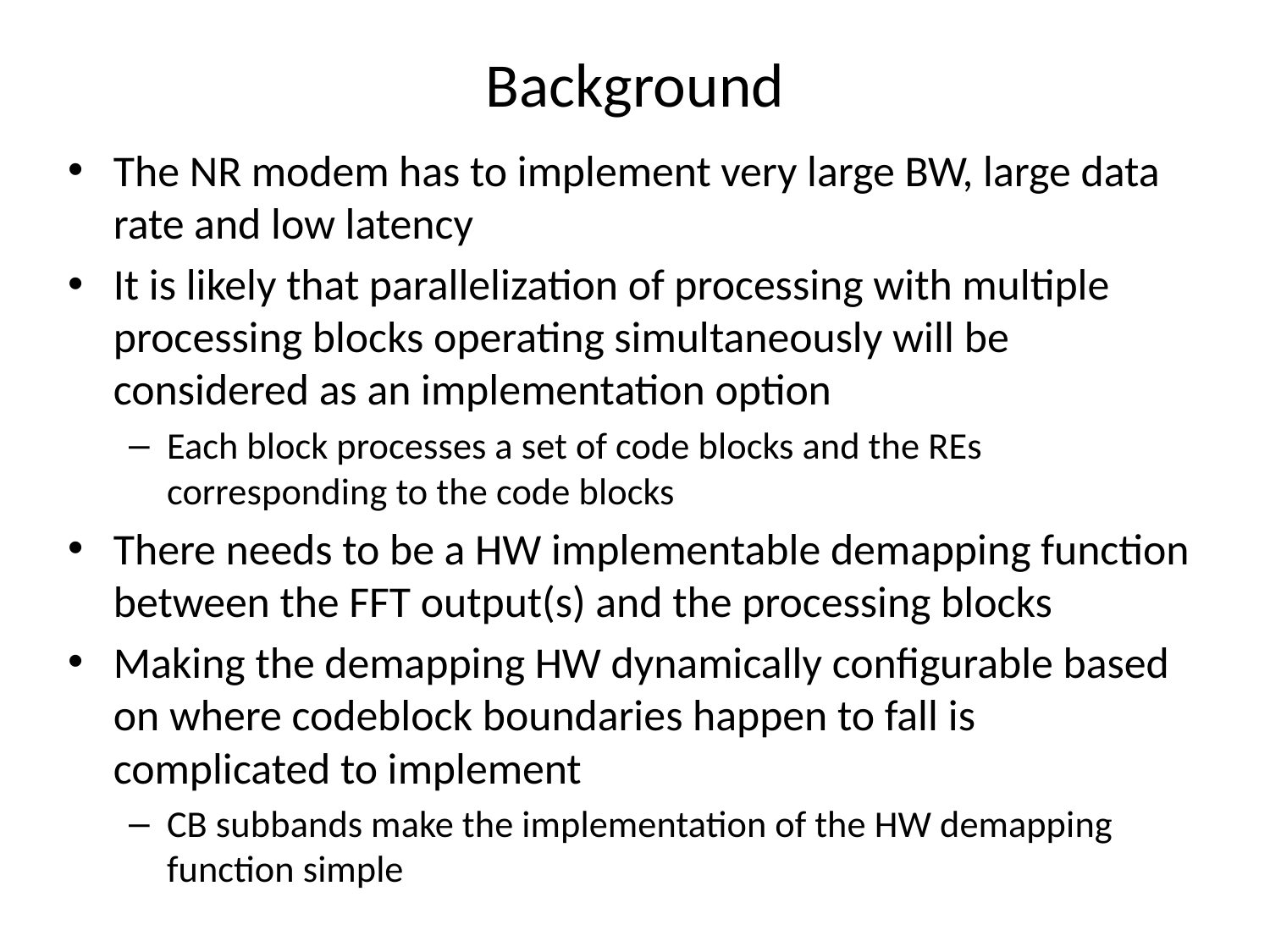

# Background
The NR modem has to implement very large BW, large data rate and low latency
It is likely that parallelization of processing with multiple processing blocks operating simultaneously will be considered as an implementation option
Each block processes a set of code blocks and the REs corresponding to the code blocks
There needs to be a HW implementable demapping function between the FFT output(s) and the processing blocks
Making the demapping HW dynamically configurable based on where codeblock boundaries happen to fall is complicated to implement
CB subbands make the implementation of the HW demapping function simple